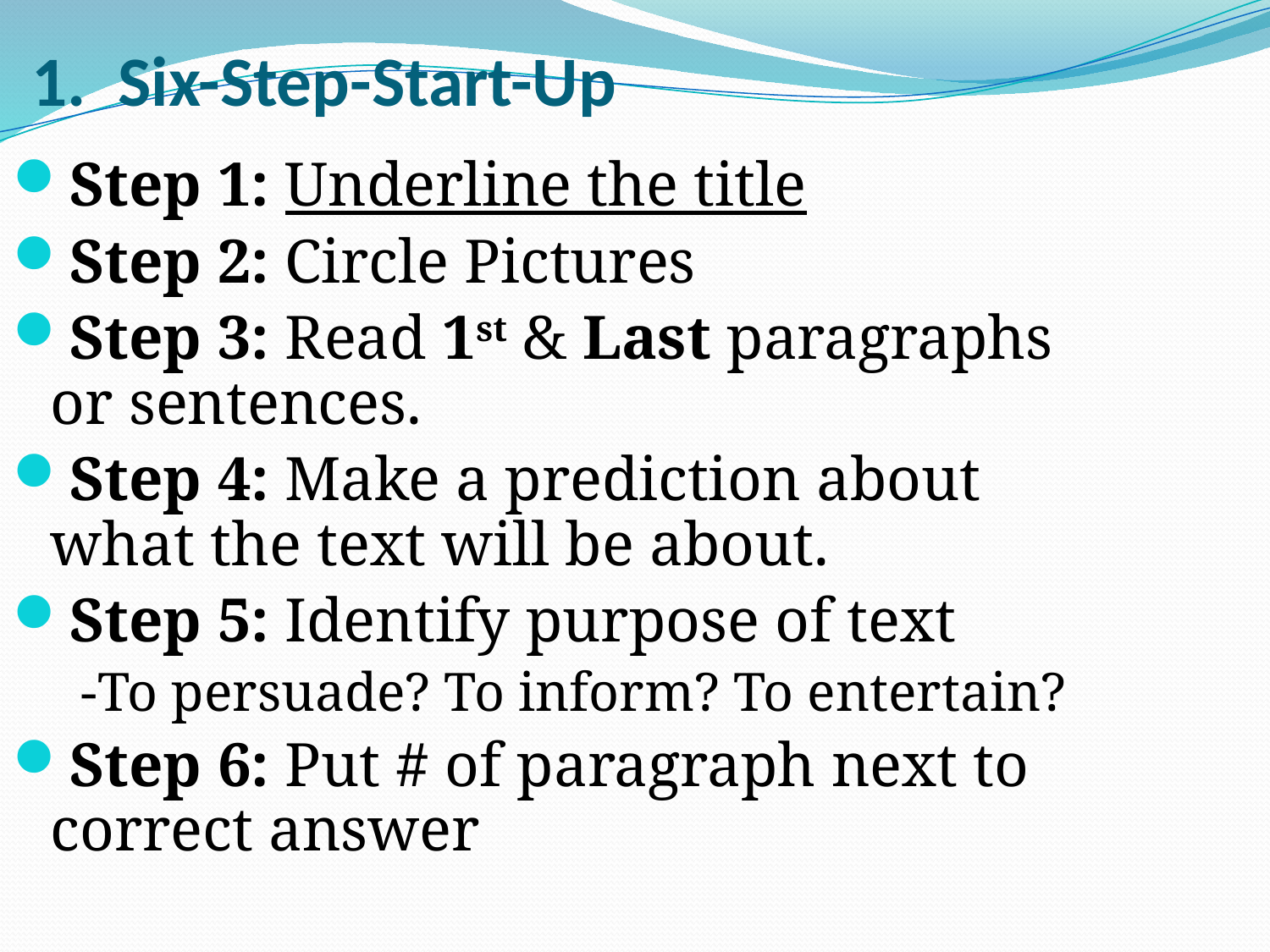

# 1.  Six-Step-Start-Up
Step 1: Underline the title
Step 2: Circle Pictures
Step 3: Read 1st & Last paragraphs or sentences.
Step 4: Make a prediction about what the text will be about.
Step 5: Identify purpose of text
 -To persuade? To inform? To entertain?
Step 6: Put # of paragraph next to correct answer